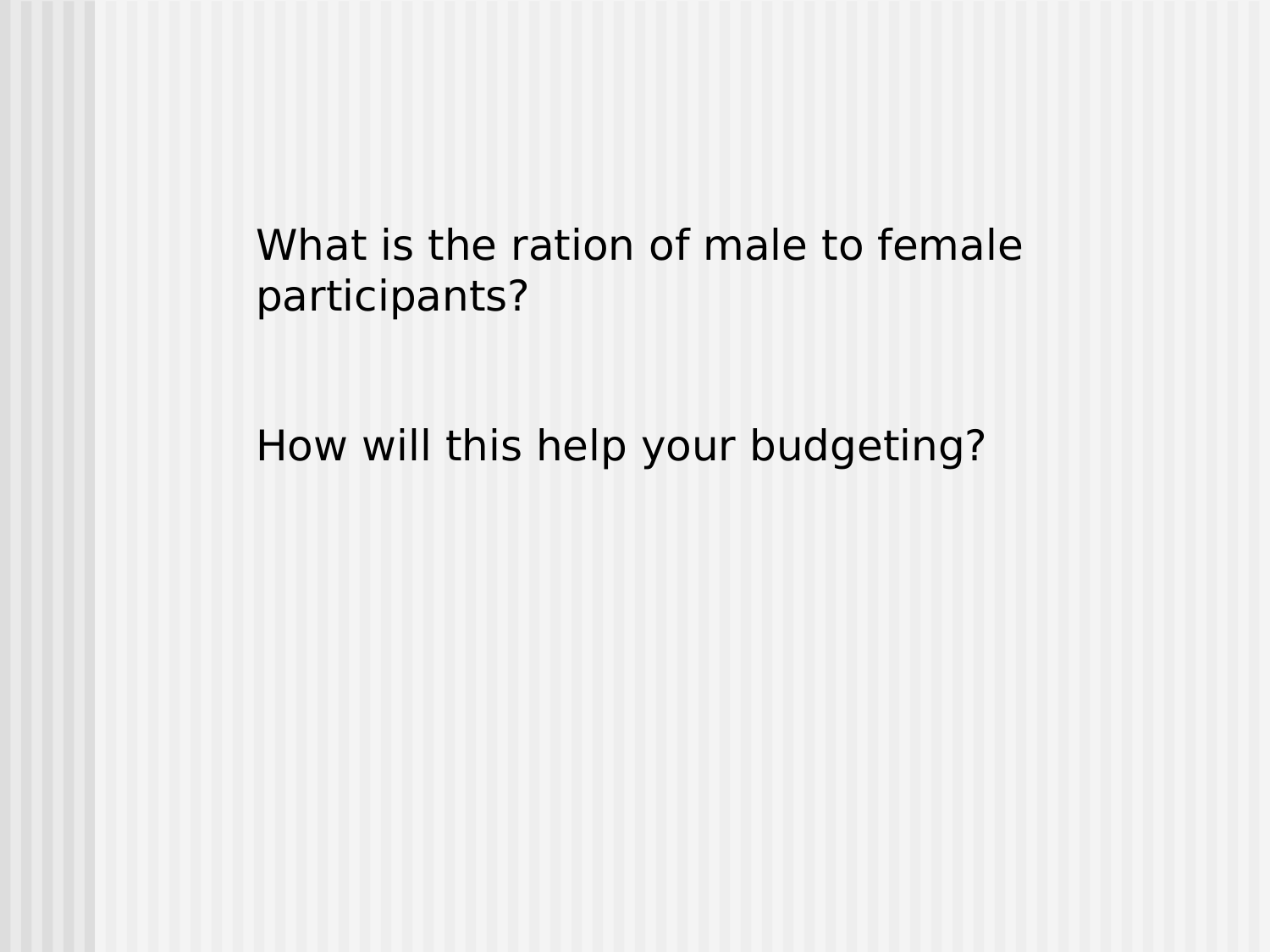

What is the ration of male to female participants?
How will this help your budgeting?